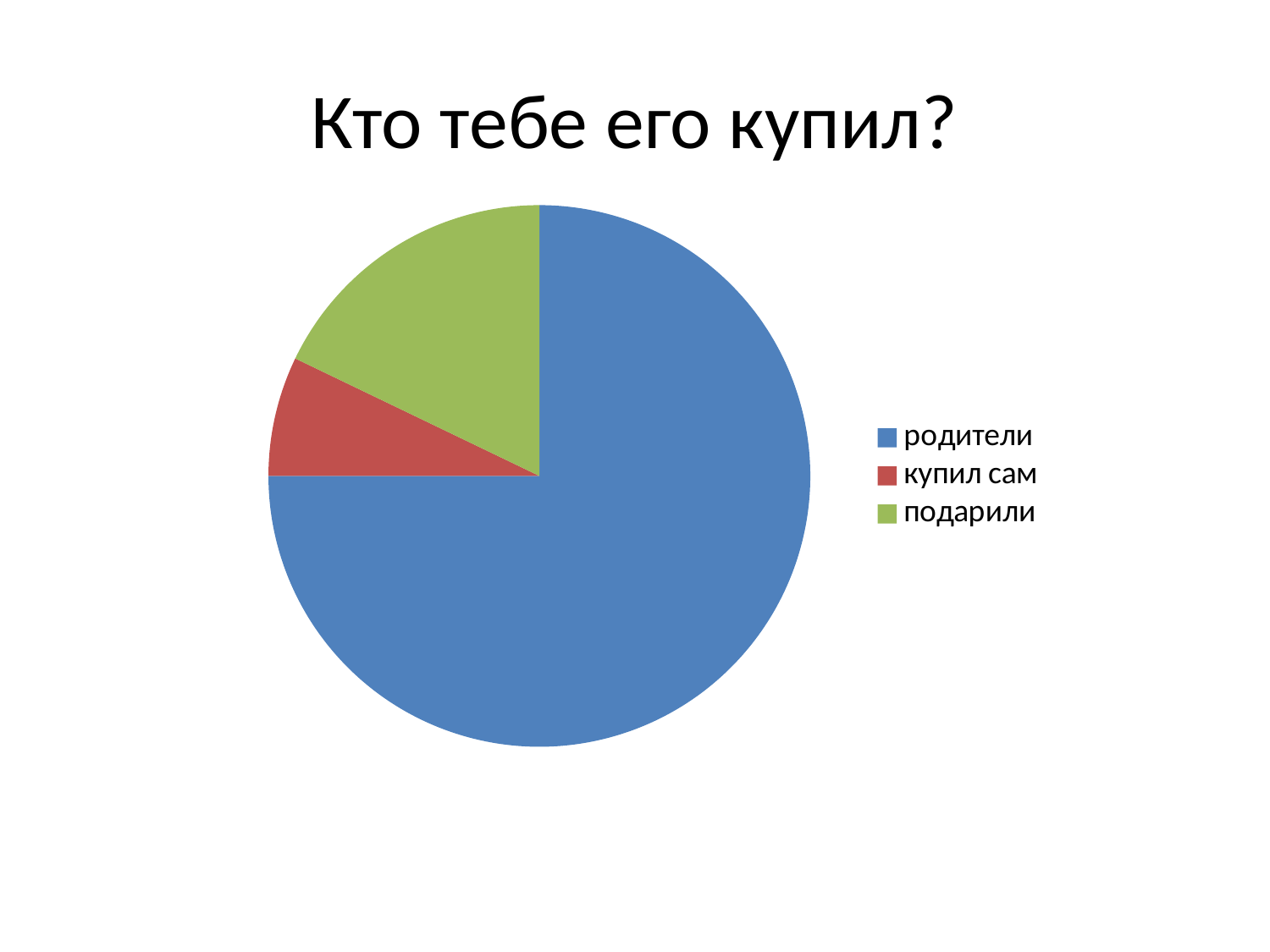

# Кто тебе его купил?

### Chart

| Category | Продажи |
|---|---|
| родители | 21.0 |
| купил сам | 2.0 |
| подарили | 5.0 |